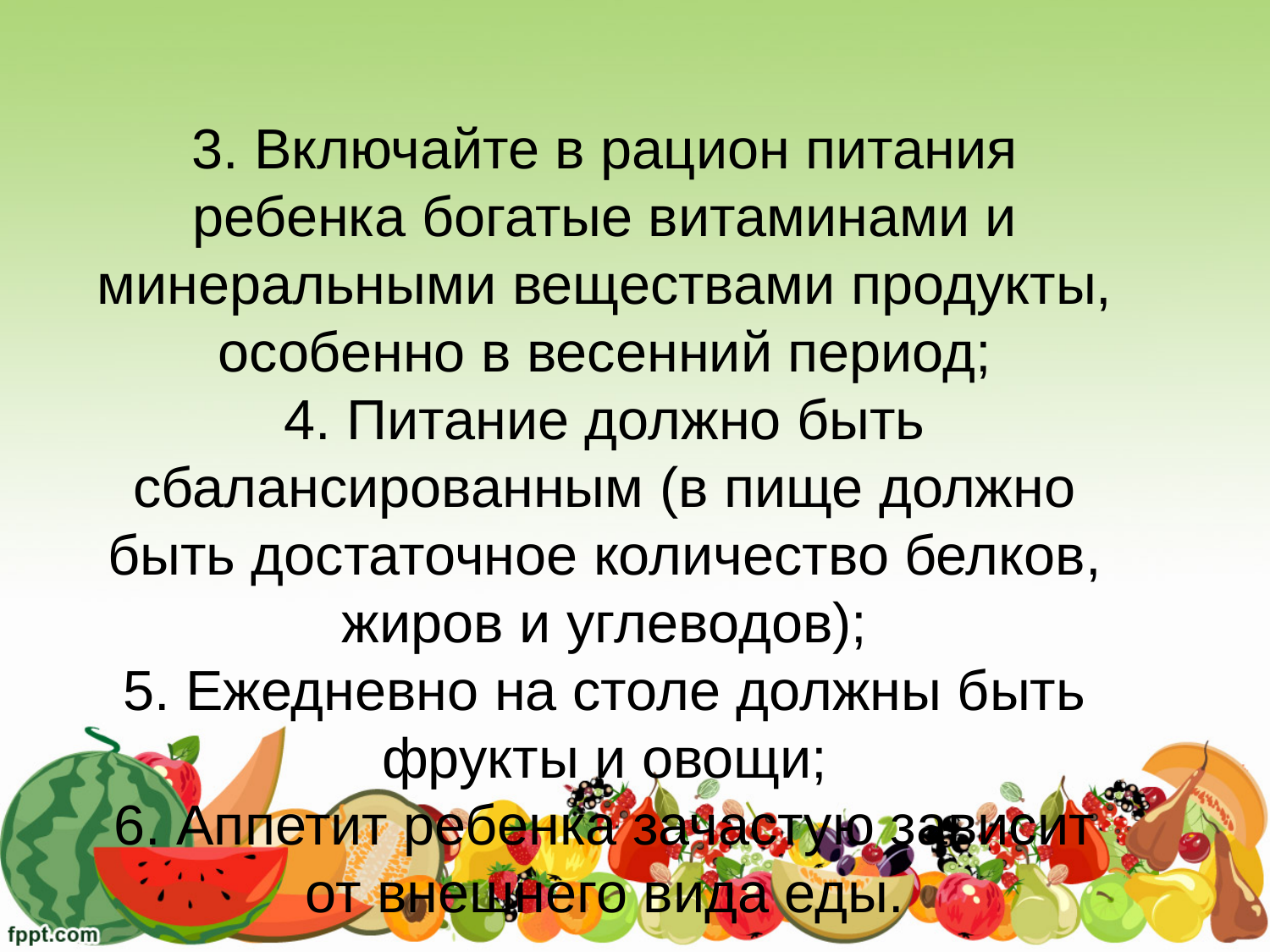

3. Включайте в рацион питания ребенка богатые витаминами и минеральными веществами продукты, особенно в весенний период;
4. Питание должно быть сбалансированным (в пище должно быть достаточное количество белков, жиров и углеводов);
5. Ежедневно на столе должны быть фрукты и овощи;
6. Аппетит ребенка зачастую зависит от внешнего вида еды.